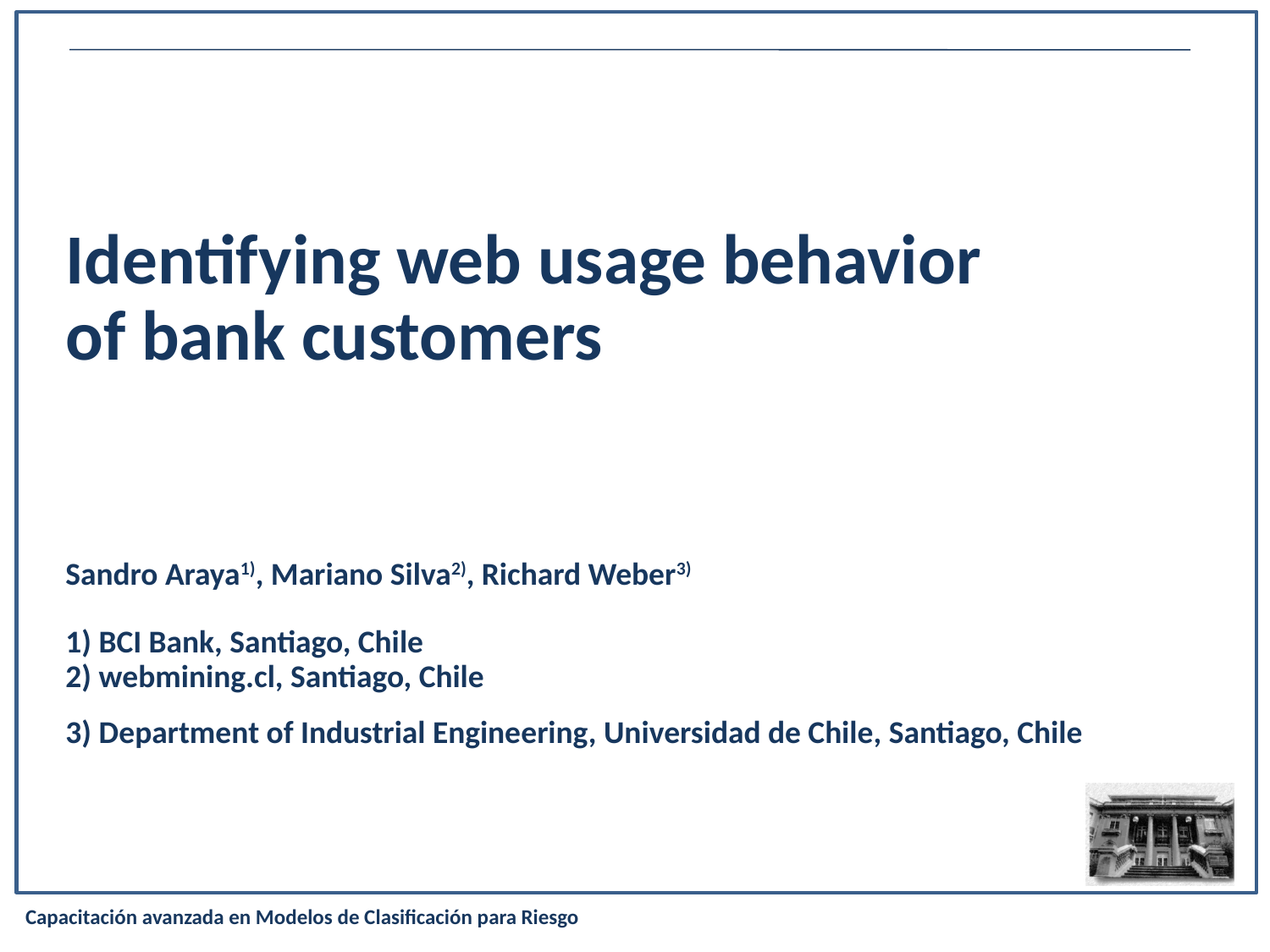

Identifying web usage behavior
of bank customers
Sandro Araya1), Mariano Silva2), Richard Weber3)
1) BCI Bank, Santiago, Chile
2) webmining.cl, Santiago, Chile
3) Department of Industrial Engineering, Universidad de Chile, Santiago, Chile